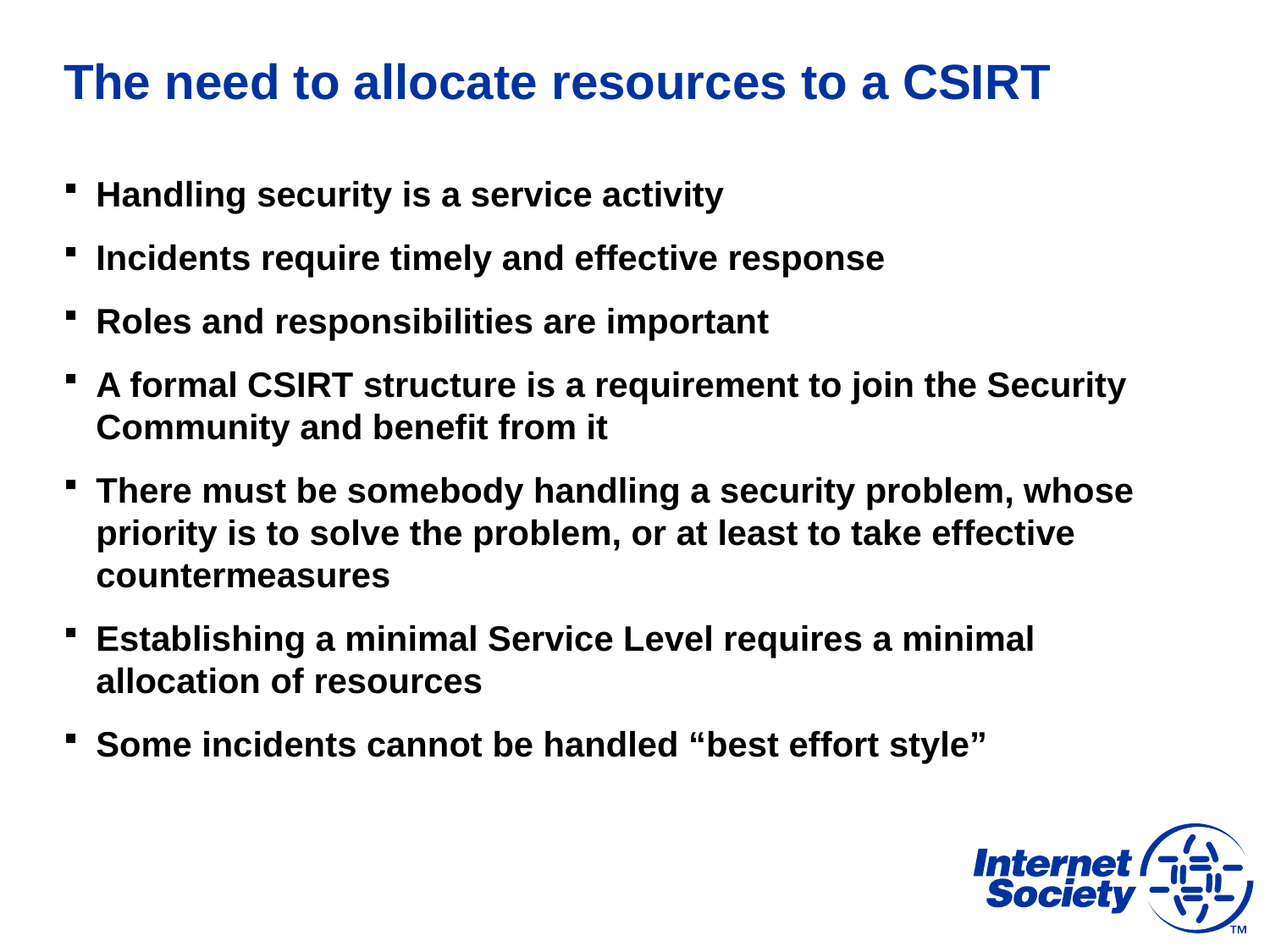

# The need to allocate resources to a CSIRT
Handling security is a service activity
Incidents require timely and effective response
Roles and responsibilities are important
A formal CSIRT structure is a requirement to join the Security Community and benefit from it
There must be somebody handling a security problem, whose priority is to solve the problem, or at least to take effective countermeasures
Establishing a minimal Service Level requires a minimal allocation of resources
Some incidents cannot be handled “best effort style”